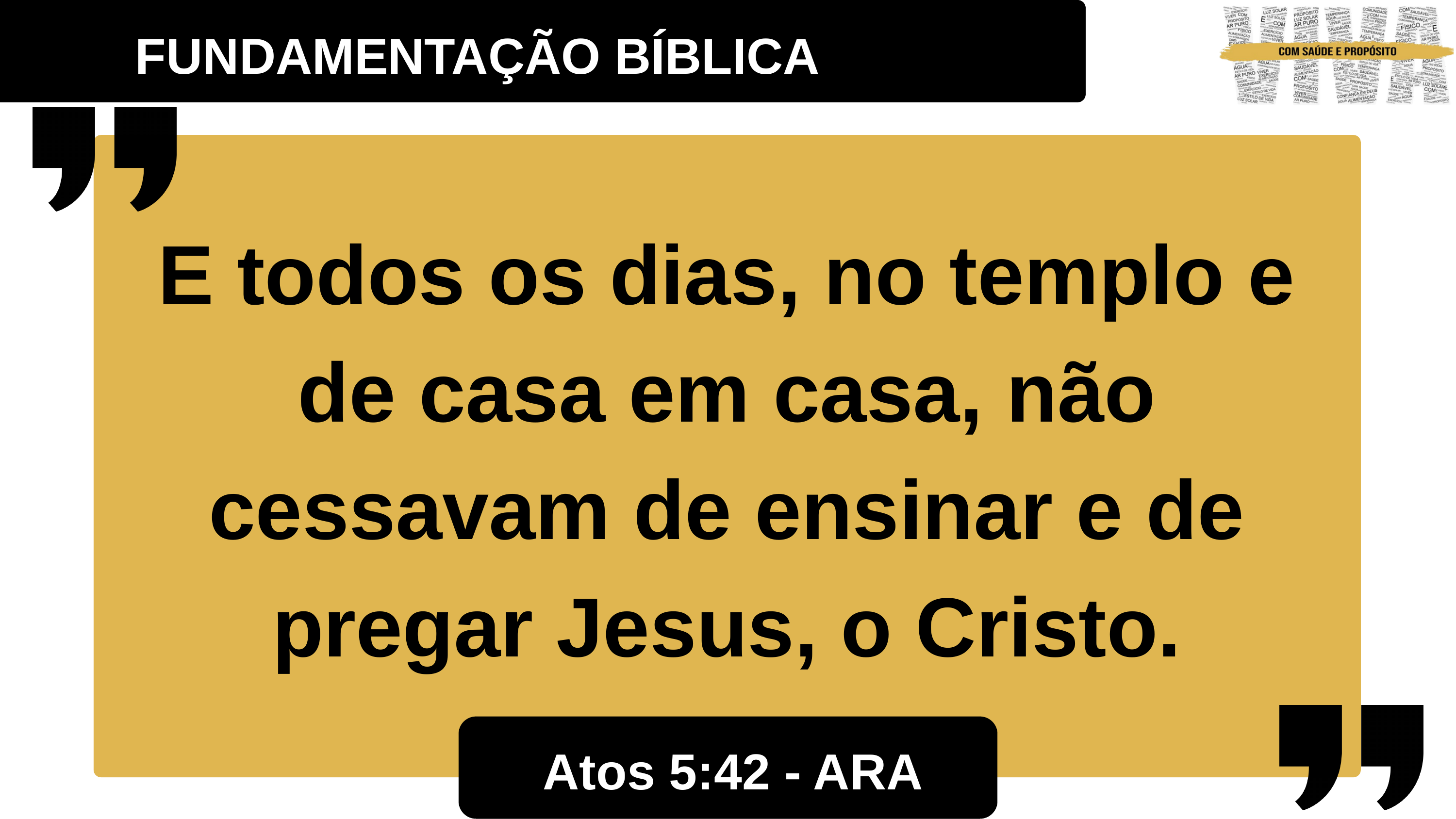

FUNDAMENTAÇÃO BÍBLICA

E todos os dias, no templo e de casa em casa, não cessavam de ensinar e de pregar Jesus, o Cristo.

Atos 5:42 - ARA